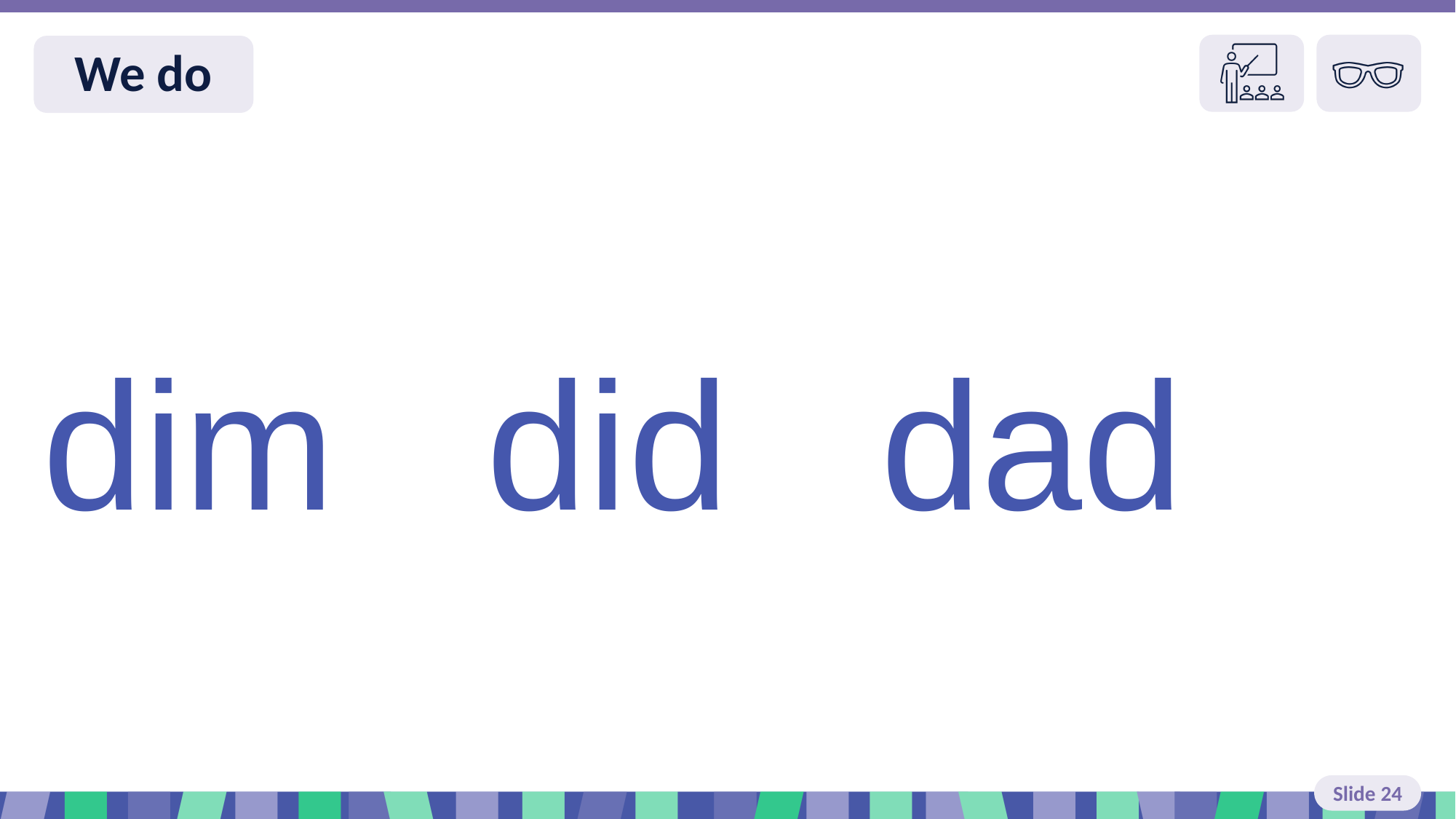

Slide 24 We do read
dim   did   dad